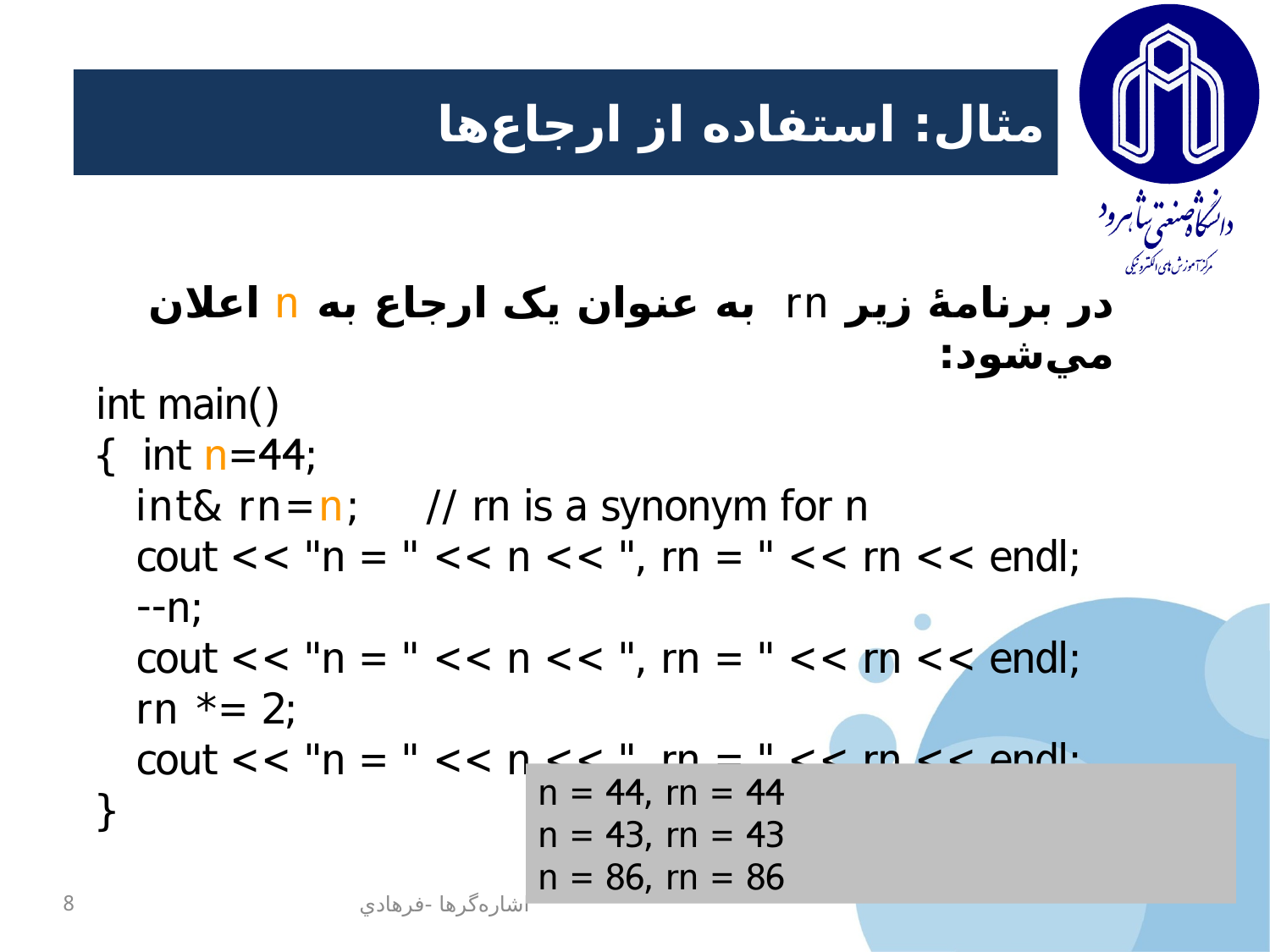

# مثال‌: استفاده از ارجاع‌ها
در برنامۀ زير rn  به عنوان يک ارجاع به n اعلان مي‌شود:
int main()
{  int n=44;
   int& rn=n;     // rn is a synonym for n
   cout << "n = " << n << ", rn = " << rn << endl;
   --n;
   cout << "n = " << n << ", rn = " << rn << endl;
   rn *= 2;
   cout << "n = " << n << ", rn = " << rn << endl;
}
n = 44, rn = 44
n = 43, rn = 43
n = 86, rn = 86
8
اشاره‌گرها -فرهادي